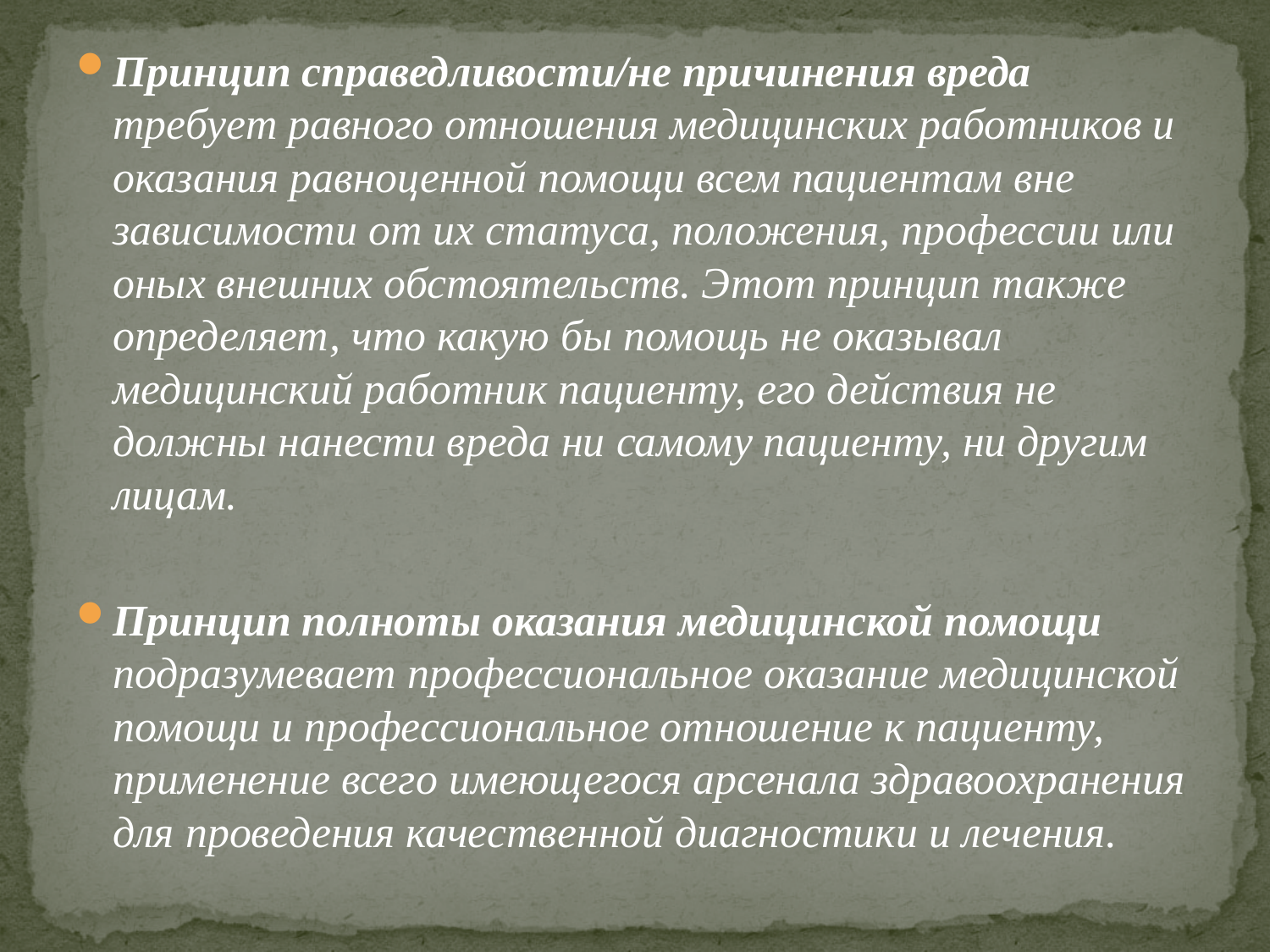

Принцип справедливости/не причинения вреда требует равного отношения медицинских работников и оказания равноценной помощи всем пациентам вне зависимости от их статуса, положения, профессии или оных внешних обстоятельств. Этот принцип также определяет, что какую бы помощь не оказывал медицинский работник пациенту, его действия не должны нанести вреда ни самому пациенту, ни другим лицам.

Принцип полноты оказания медицинской помощи подразумевает профессиональное оказание медицинской помощи и профессиональное отношение к пациенту, применение всего имеющегося арсенала здравоохранения для проведения качественной диагностики и лечения.